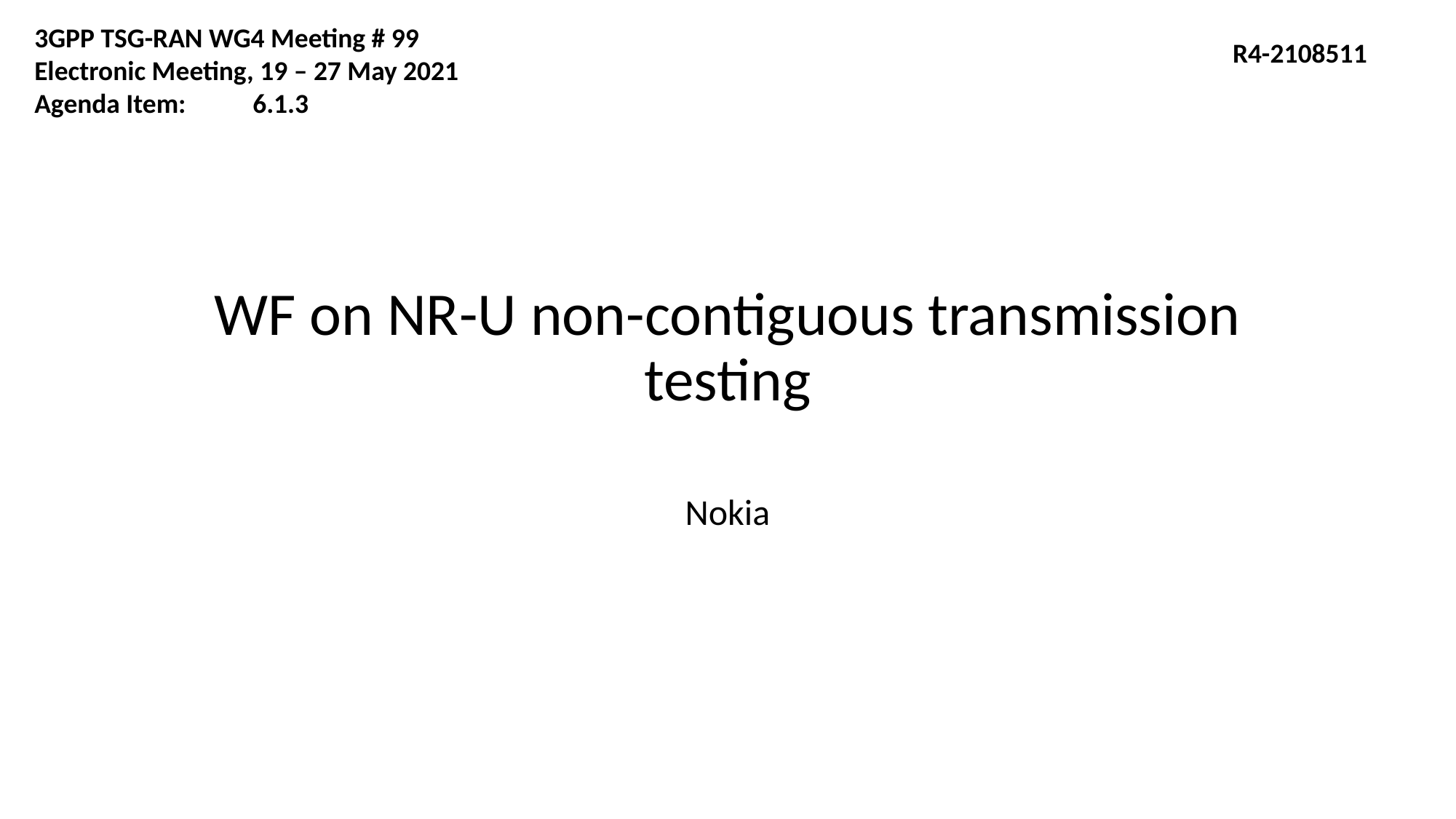

3GPP TSG-RAN WG4 Meeting # 99
Electronic Meeting, 19 – 27 May 2021
Agenda Item:	6.1.3
R4-2108511
# WF on NR-U non-contiguous transmission testing
Nokia